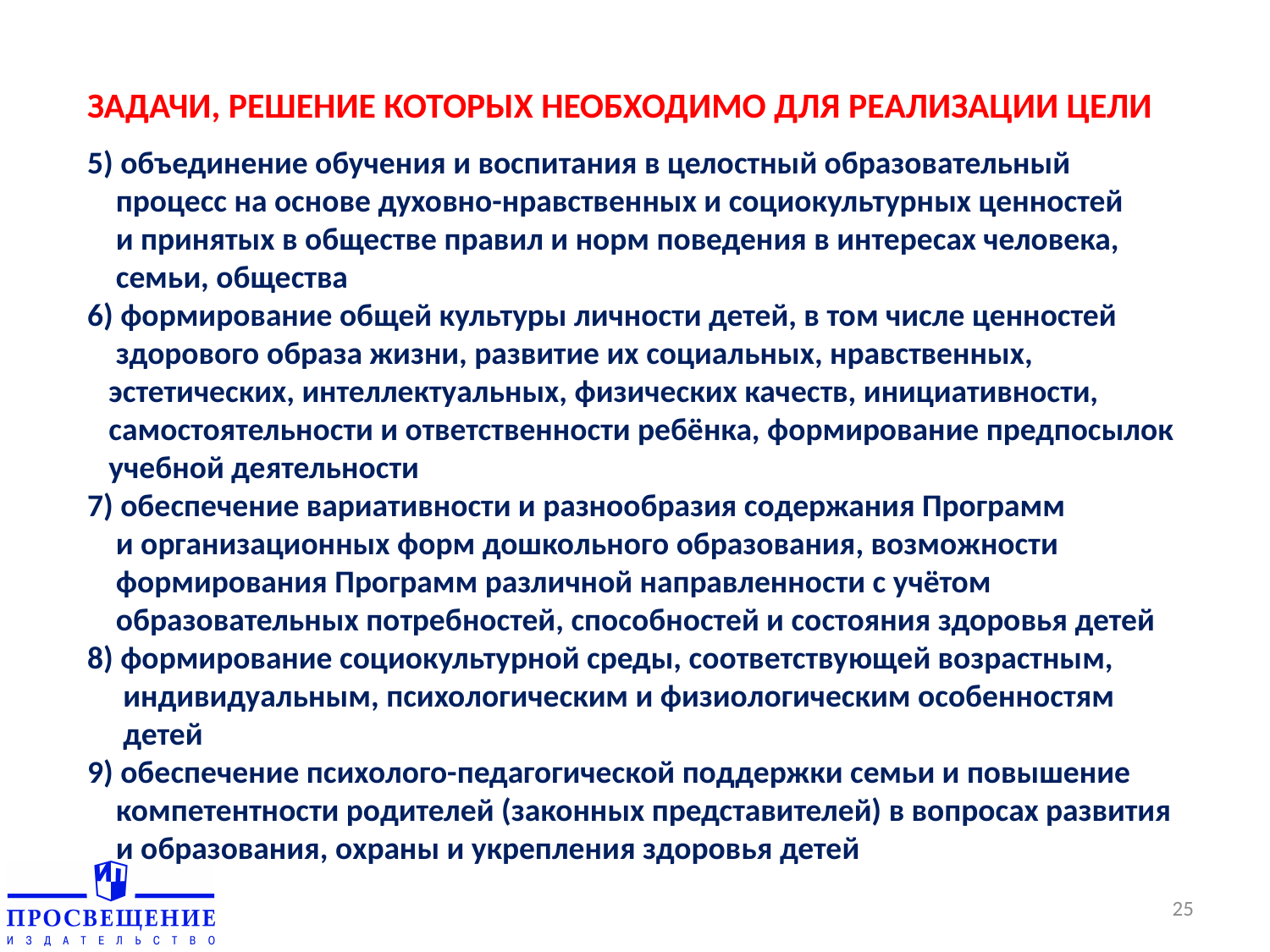

ЗАДАЧИ, РЕШЕНИЕ КОТОРЫХ НЕОБХОДИМО ДЛЯ РЕАЛИЗАЦИИ ЦЕЛИ
5) объединение обучения и воспитания в целостный образовательный
    процесс на основе духовно-нравственных и социокультурных ценностей
    и принятых в обществе правил и норм поведения в интересах человека,
    семьи, общества
6) формирование общей культуры личности детей, в том числе ценностей
    здорового образа жизни, развитие их социальных, нравственных,
   эстетических, интеллектуальных, физических качеств, инициативности,
   самостоятельности и ответственности ребёнка, формирование предпосылок
   учебной деятельности
7) обеспечение вариативности и разнообразия содержания Программ
    и организационных форм дошкольного образования, возможности
    формирования Программ различной направленности с учётом
    образовательных потребностей, способностей и состояния здоровья детей
8) формирование социокультурной среды, соответствующей возрастным,
     индивидуальным, психологическим и физиологическим особенностям
     детей
9) обеспечение психолого-педагогической поддержки семьи и повышение
    компетентности родителей (законных представителей) в вопросах развития
    и образования, охраны и укрепления здоровья детей
25